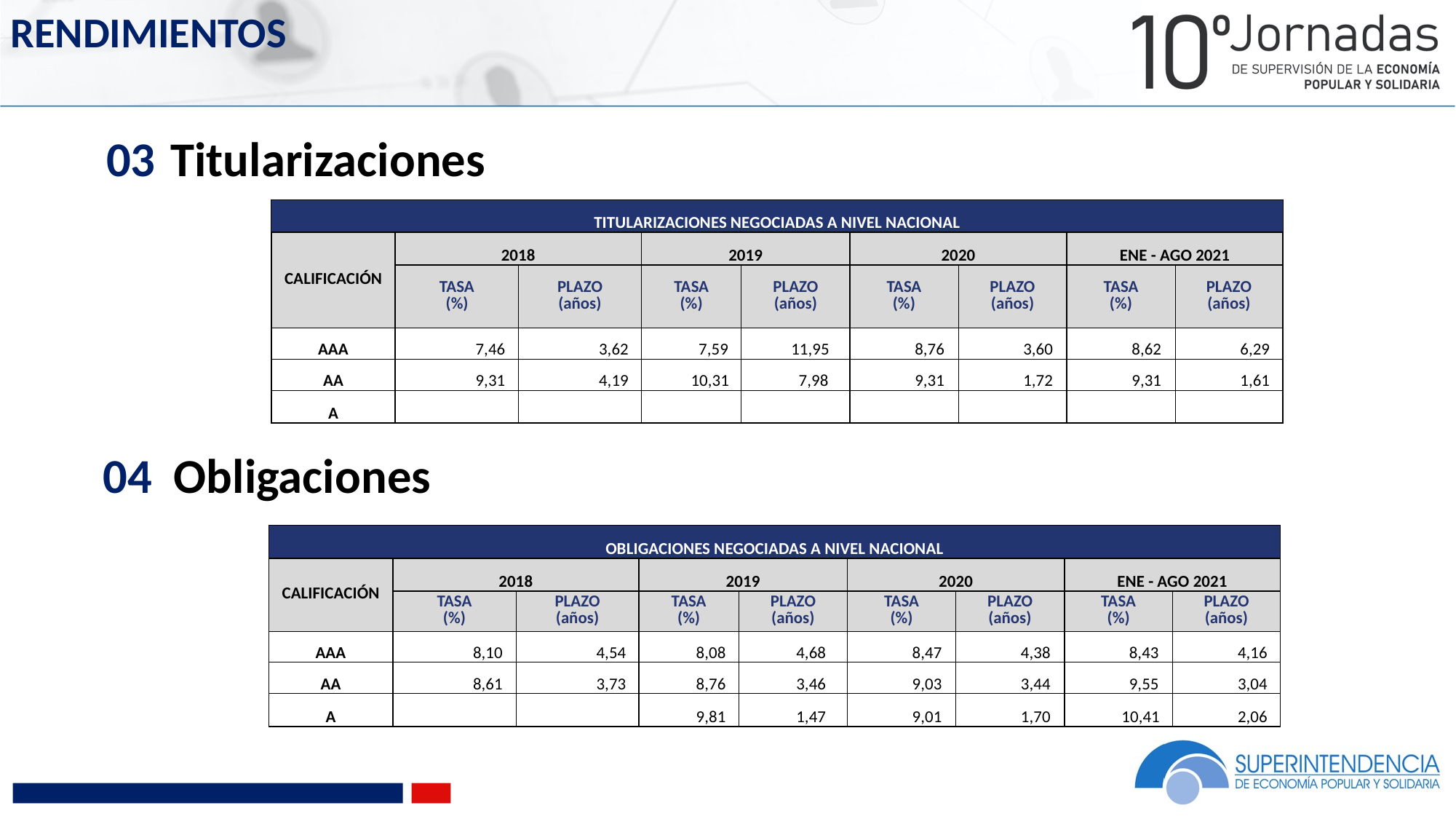

RENDIMIENTOS
03
Titularizaciones
| TITULARIZACIONES NEGOCIADAS A NIVEL NACIONAL |  |  |  |  |  |  |  |  |
| --- | --- | --- | --- | --- | --- | --- | --- | --- |
| CALIFICACIÓN | 2018 |  | 2019 |  | 2020 |  | ENE - AGO 2021 |  |
|  | TASA (%) | PLAZO (años) | TASA (%) | PLAZO (años) | TASA (%) | PLAZO (años) | TASA (%) | PLAZO (años) |
| AAA | 7,46 | 3,62 | 7,59 | 11,95 | 8,76 | 3,60 | 8,62 | 6,29 |
| AA | 9,31 | 4,19 | 10,31 | 7,98 | 9,31 | 1,72 | 9,31 | 1,61 |
| A |  |  |  |  |  |  |  |  |
04
Obligaciones
| OBLIGACIONES NEGOCIADAS A NIVEL NACIONAL |  |  |  |  |  |  |  |  |
| --- | --- | --- | --- | --- | --- | --- | --- | --- |
| CALIFICACIÓN | 2018 |  | 2019 |  | 2020 |  | ENE - AGO 2021 |  |
|  | TASA (%) | PLAZO (años) | TASA (%) | PLAZO (años) | TASA (%) | PLAZO (años) | TASA (%) | PLAZO (años) |
| AAA | 8,10 | 4,54 | 8,08 | 4,68 | 8,47 | 4,38 | 8,43 | 4,16 |
| AA | 8,61 | 3,73 | 8,76 | 3,46 | 9,03 | 3,44 | 9,55 | 3,04 |
| A |  |  | 9,81 | 1,47 | 9,01 | 1,70 | 10,41 | 2,06 |